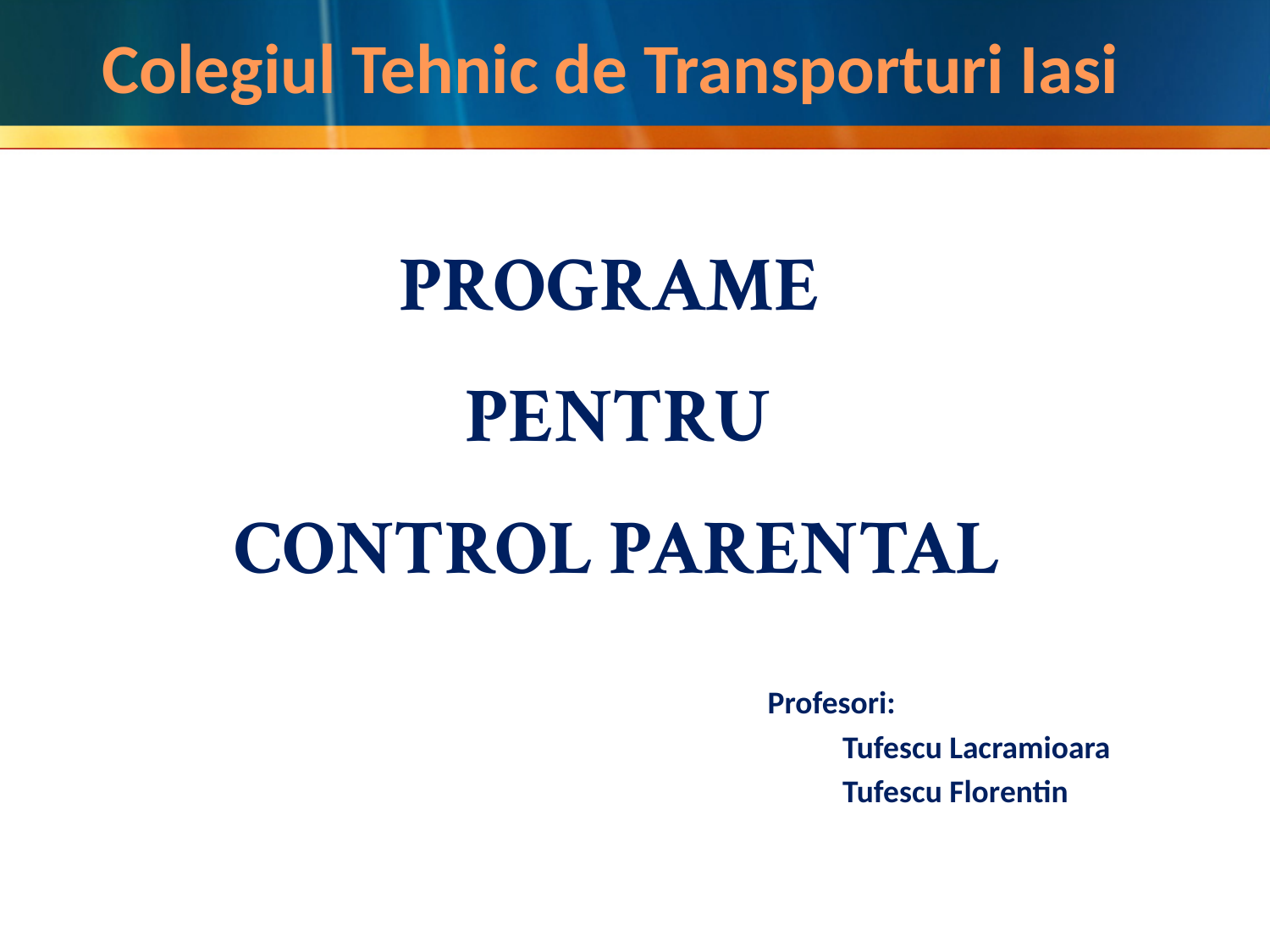

Colegiul Tehnic de Transporturi Iasi
PROGRAME
 PENTRU
 CONTROL PARENTAL
Profesori:
Tufescu Lacramioara
Tufescu Florentin